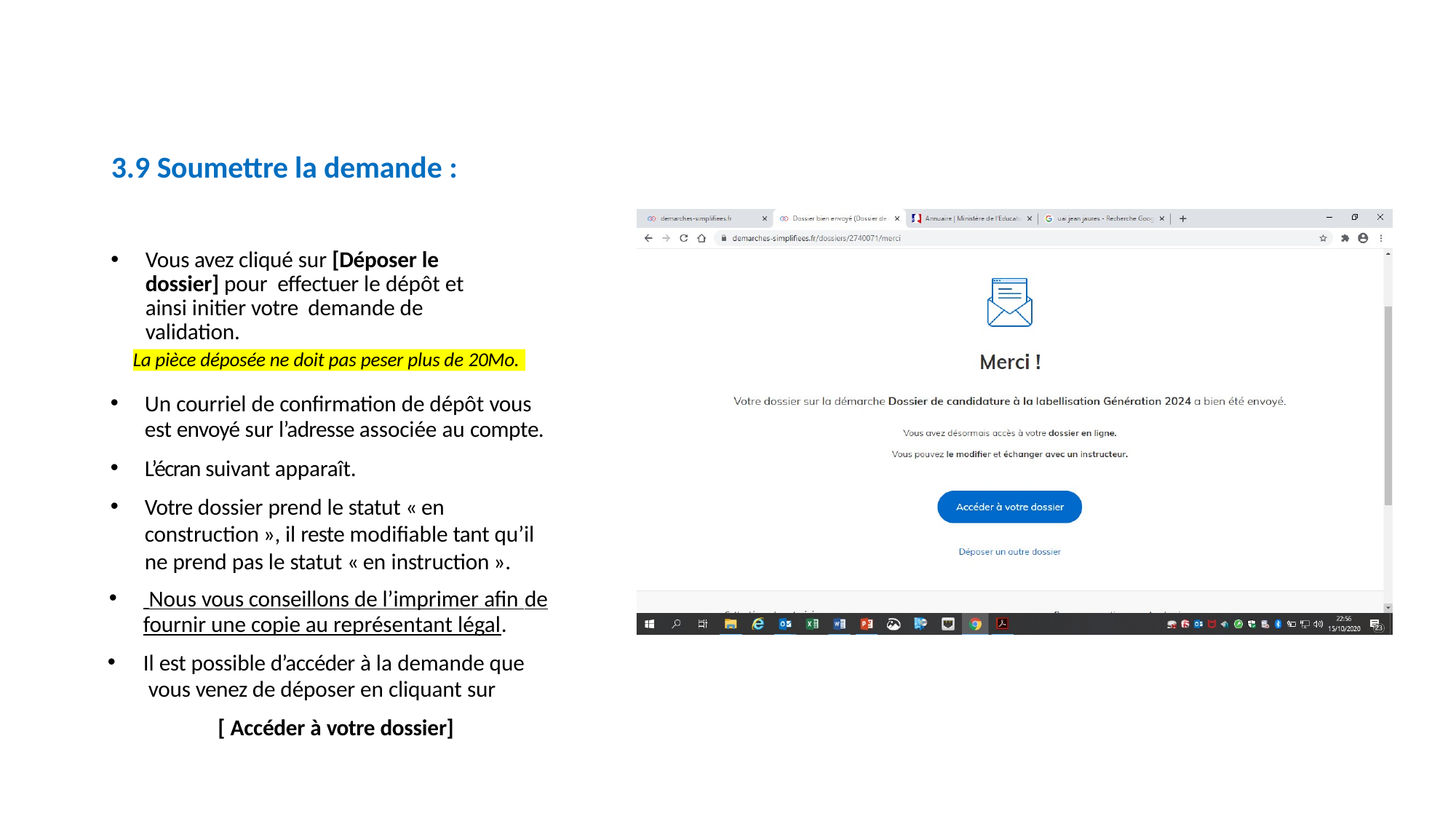

# 3.9 Soumettre la demande :

Vous avez cliqué sur [Déposer le dossier] pour  effectuer le dépôt et ainsi initier votre  demande de validation.
La pièce déposée ne doit pas peser plus de 20Mo.
Un courriel de confirmation de dépôt vous  est envoyé sur l’adresse associée au compte.
L’écran suivant apparaît.
Votre dossier prend le statut « en  construction », il reste modifiable tant qu’il  ne prend pas le statut « en instruction ».
 Nous vous conseillons de l’imprimer afin de
fournir une copie au représentant légal.
Il est possible d’accéder à la demande que  vous venez de déposer en cliquant sur
                      [ Accéder à votre dossier]